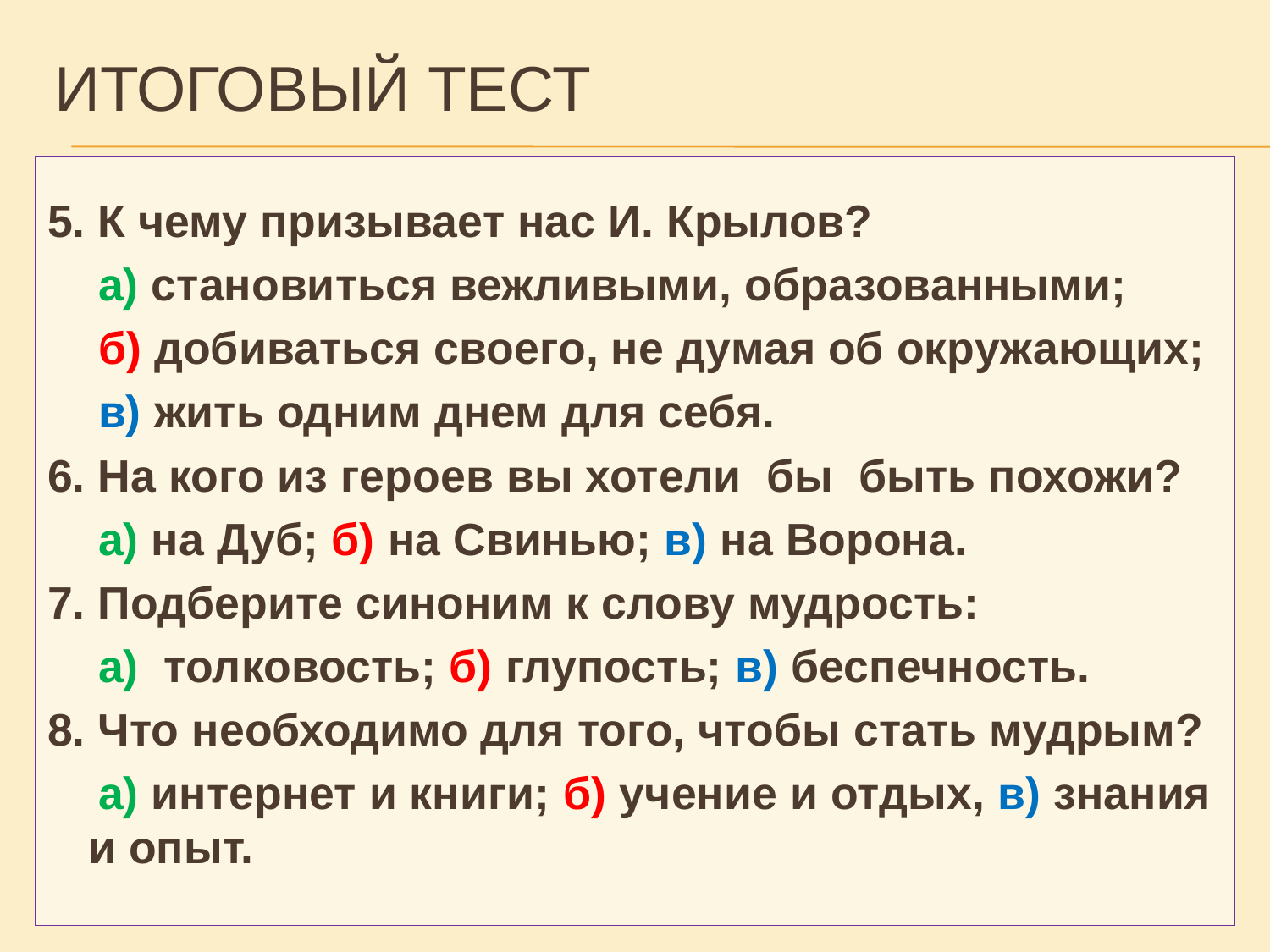

# Итоговый тест

5. К чему призывает нас И. Крылов?
    а) становиться вежливыми, образованными;
    б) добиваться своего, не думая об окружающих;
    в) жить одним днем для себя.
6. На кого из героев вы хотели  бы  быть похожи?
    а) на Дуб; б) на Свинью; в) на Ворона.
7. Подберите синоним к слову мудрость:
    а)  толковость; б) глупость; в) беспечность.
8. Что необходимо для того, чтобы стать мудрым?
    а) интернет и книги; б) учение и отдых, в) знания и опыт.